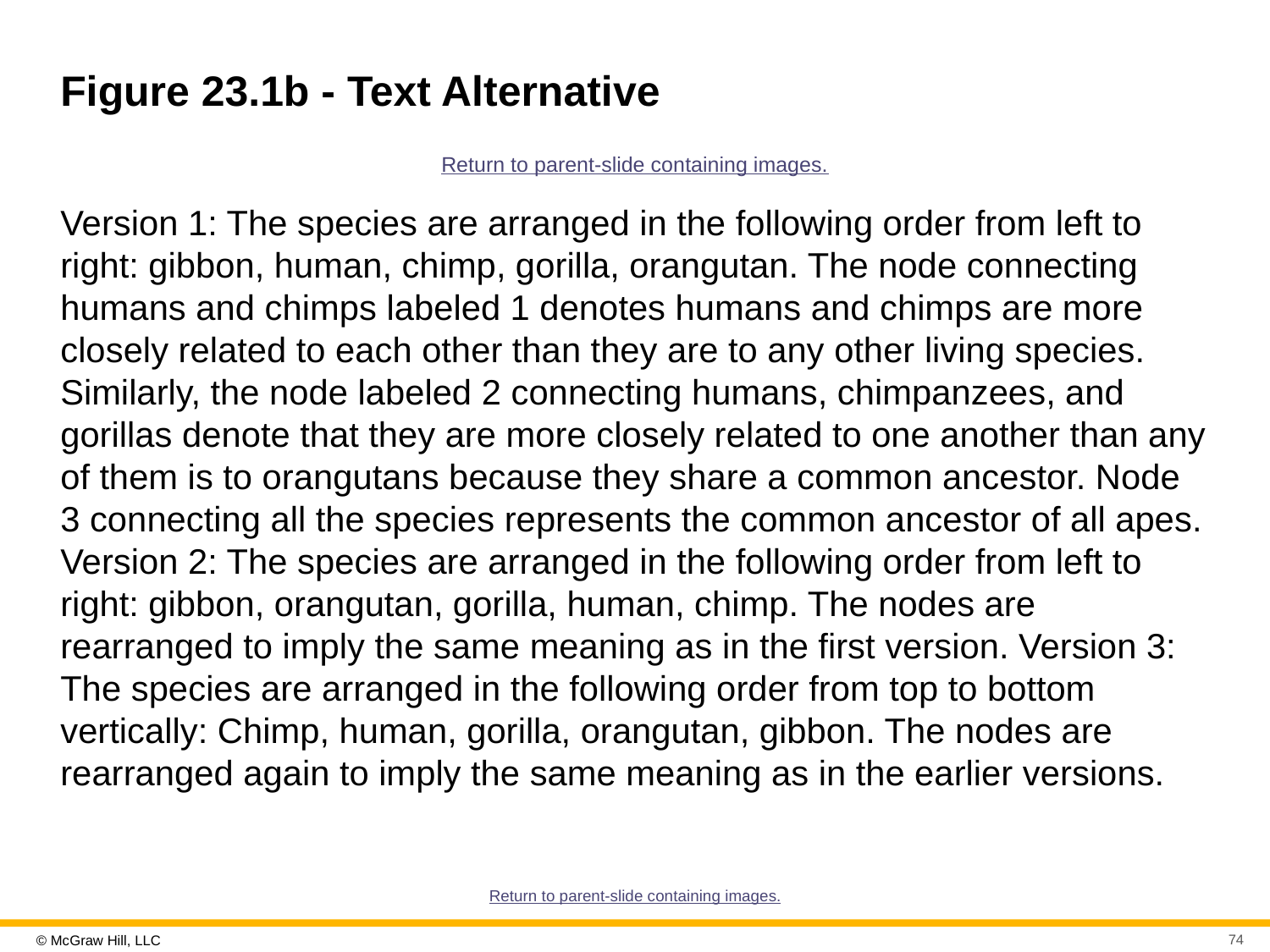

# Figure 23.1b - Text Alternative
Return to parent-slide containing images.
Version 1: The species are arranged in the following order from left to right: gibbon, human, chimp, gorilla, orangutan. The node connecting humans and chimps labeled 1 denotes humans and chimps are more closely related to each other than they are to any other living species. Similarly, the node labeled 2 connecting humans, chimpanzees, and gorillas denote that they are more closely related to one another than any of them is to orangutans because they share a common ancestor. Node 3 connecting all the species represents the common ancestor of all apes. Version 2: The species are arranged in the following order from left to right: gibbon, orangutan, gorilla, human, chimp. The nodes are rearranged to imply the same meaning as in the first version. Version 3: The species are arranged in the following order from top to bottom vertically: Chimp, human, gorilla, orangutan, gibbon. The nodes are rearranged again to imply the same meaning as in the earlier versions.
Return to parent-slide containing images.
74